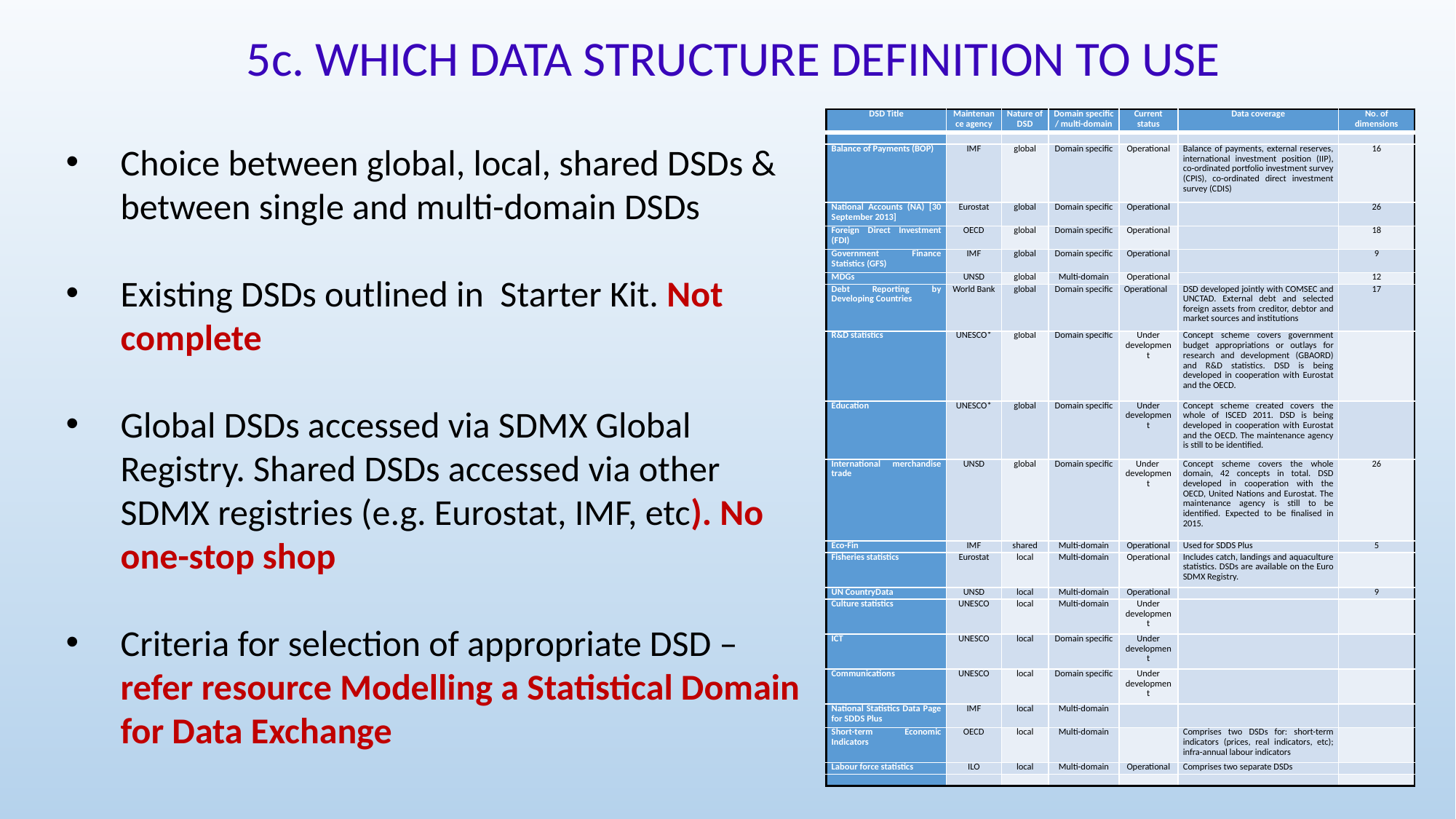

5c. WHICH DATA STRUCTURE DEFINITION TO USE
| DSD Title | Maintenance agency | Nature of DSD | Domain specific / multi-domain | Current status | Data coverage | No. of dimensions |
| --- | --- | --- | --- | --- | --- | --- |
|  |  |  |  |  |  |  |
| Balance of Payments (BOP) | IMF | global | Domain specific | Operational | Balance of payments, external reserves, international investment position (IIP), co-ordinated portfolio investment survey (CPIS), co-ordinated direct investment survey (CDIS) | 16 |
| National Accounts (NA) [30 September 2013] | Eurostat | global | Domain specific | Operational |  | 26 |
| Foreign Direct Investment (FDI) | OECD | global | Domain specific | Operational |  | 18 |
| Government Finance Statistics (GFS) | IMF | global | Domain specific | Operational |  | 9 |
| MDGs | UNSD | global | Multi-domain | Operational |  | 12 |
| Debt Reporting by Developing Countries | World Bank | global | Domain specific | Operational | DSD developed jointly with COMSEC and UNCTAD. External debt and selected foreign assets from creditor, debtor and market sources and institutions | 17 |
| R&D statistics | UNESCO\* | global | Domain specific | Under development | Concept scheme covers government budget appropriations or outlays for research and development (GBAORD) and R&D statistics. DSD is being developed in cooperation with Eurostat and the OECD. |  |
| Education | UNESCO\* | global | Domain specific | Under development | Concept scheme created covers the whole of ISCED 2011. DSD is being developed in cooperation with Eurostat and the OECD. The maintenance agency is still to be identified. |  |
| International merchandise trade | UNSD | global | Domain specific | Under development | Concept scheme covers the whole domain, 42 concepts in total. DSD developed in cooperation with the OECD, United Nations and Eurostat. The maintenance agency is still to be identified. Expected to be finalised in 2015. | 26 |
| Eco-Fin | IMF | shared | Multi-domain | Operational | Used for SDDS Plus | 5 |
| Fisheries statistics | Eurostat | local | Multi-domain | Operational | Includes catch, landings and aquaculture statistics. DSDs are available on the Euro SDMX Registry. |  |
| UN CountryData | UNSD | local | Multi-domain | Operational |  | 9 |
| Culture statistics | UNESCO | local | Multi-domain | Under development |  |  |
| ICT | UNESCO | local | Domain specific | Under development |  |  |
| Communications | UNESCO | local | Domain specific | Under development |  |  |
| National Statistics Data Page for SDDS Plus | IMF | local | Multi-domain |  |  |  |
| Short-term Economic Indicators | OECD | local | Multi-domain |  | Comprises two DSDs for: short-term indicators (prices, real indicators, etc); infra-annual labour indicators |  |
| Labour force statistics | ILO | local | Multi-domain | Operational | Comprises two separate DSDs |  |
|  |  |  |  |  |  |  |
Choice between global, local, shared DSDs & between single and multi-domain DSDs

Existing DSDs outlined in  Starter Kit. Not complete

Global DSDs accessed via SDMX Global Registry. Shared DSDs accessed via other SDMX registries (e.g. Eurostat, IMF, etc). No one-stop shop

Criteria for selection of appropriate DSD – refer resource Modelling a Statistical Domain for Data Exchange